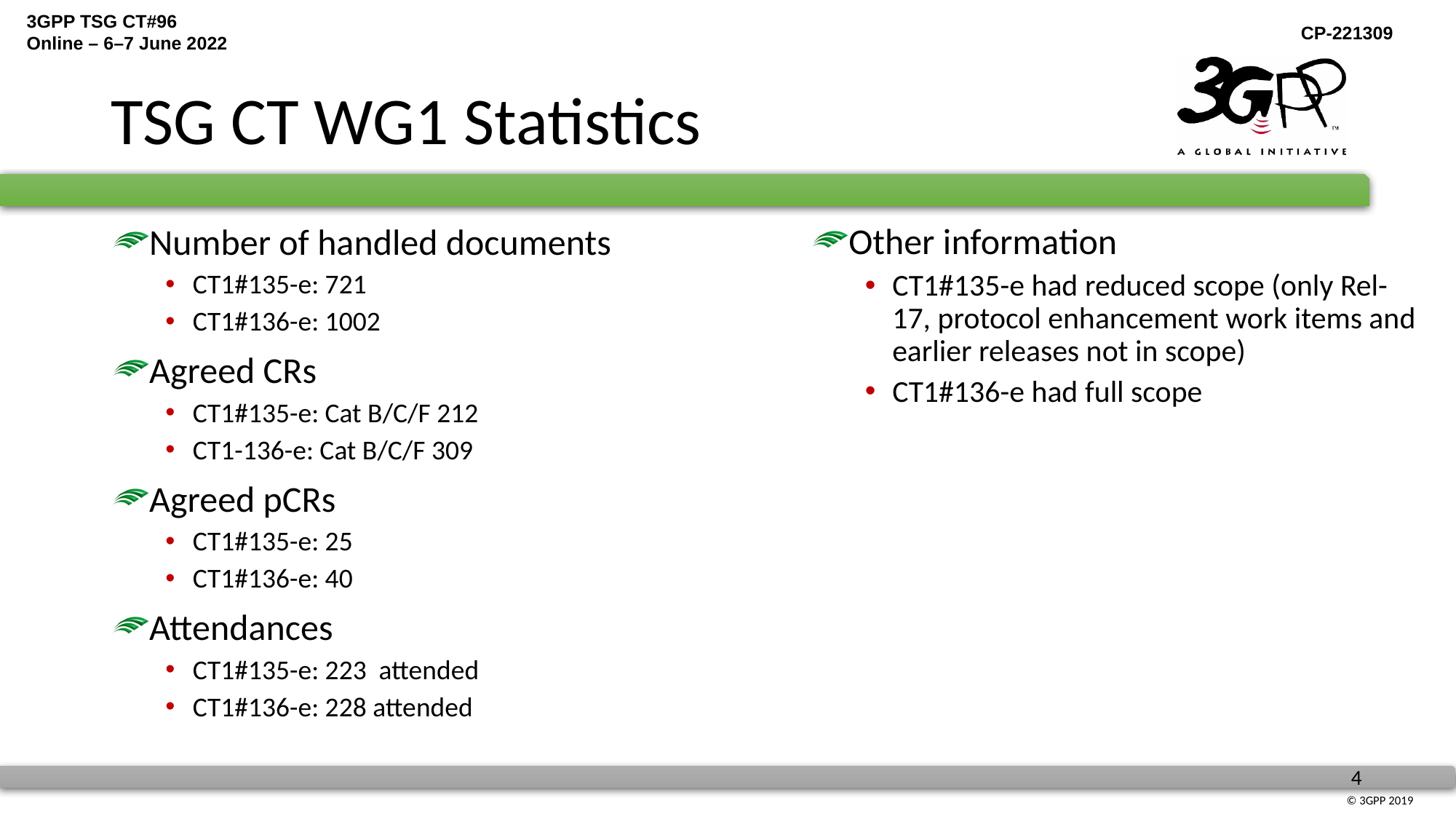

# TSG CT WG1 Statistics
Other information
CT1#135-e had reduced scope (only Rel-17, protocol enhancement work items and earlier releases not in scope)
CT1#136-e had full scope
Number of handled documents
CT1#135-e: 721
CT1#136-e: 1002
Agreed CRs
CT1#135-e: Cat B/C/F 212
CT1-136-e: Cat B/C/F 309
Agreed pCRs
CT1#135-e: 25
CT1#136-e: 40
Attendances
CT1#135-e: 223  attended
CT1#136-e: 228 attended